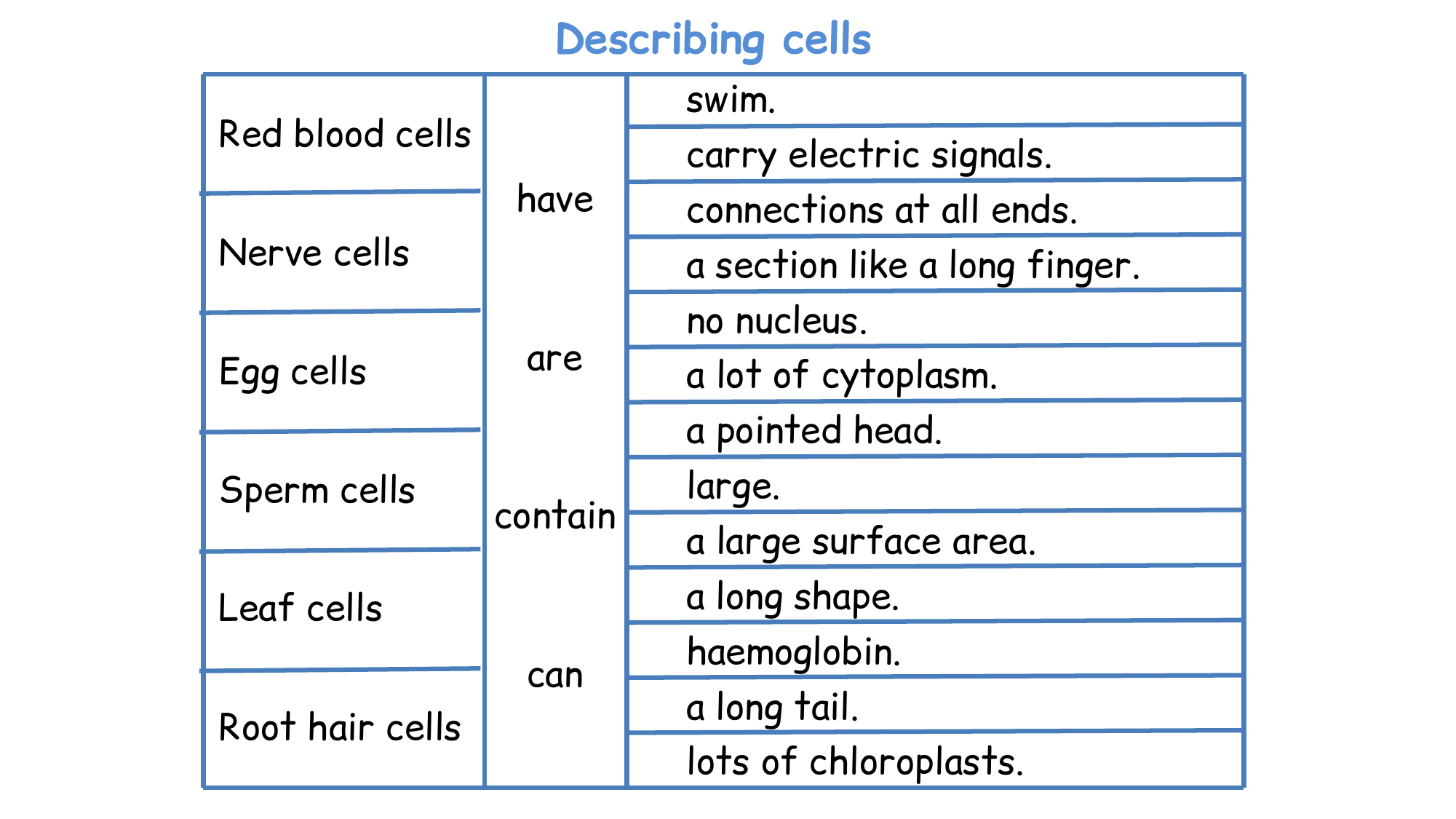

Describing cells
swim.
Red blood cells
carry electric signals.
have
connections at all ends.
Nerve cells
a section like a long finger.
no nucleus.
are
Egg cells
a lot of cytoplasm.
a pointed head.
large.
Sperm cells
contain
a large surface area.
a long shape.
Leaf cells
haemoglobin.
can
a long tail.
Root hair cells
lots of chloroplasts.